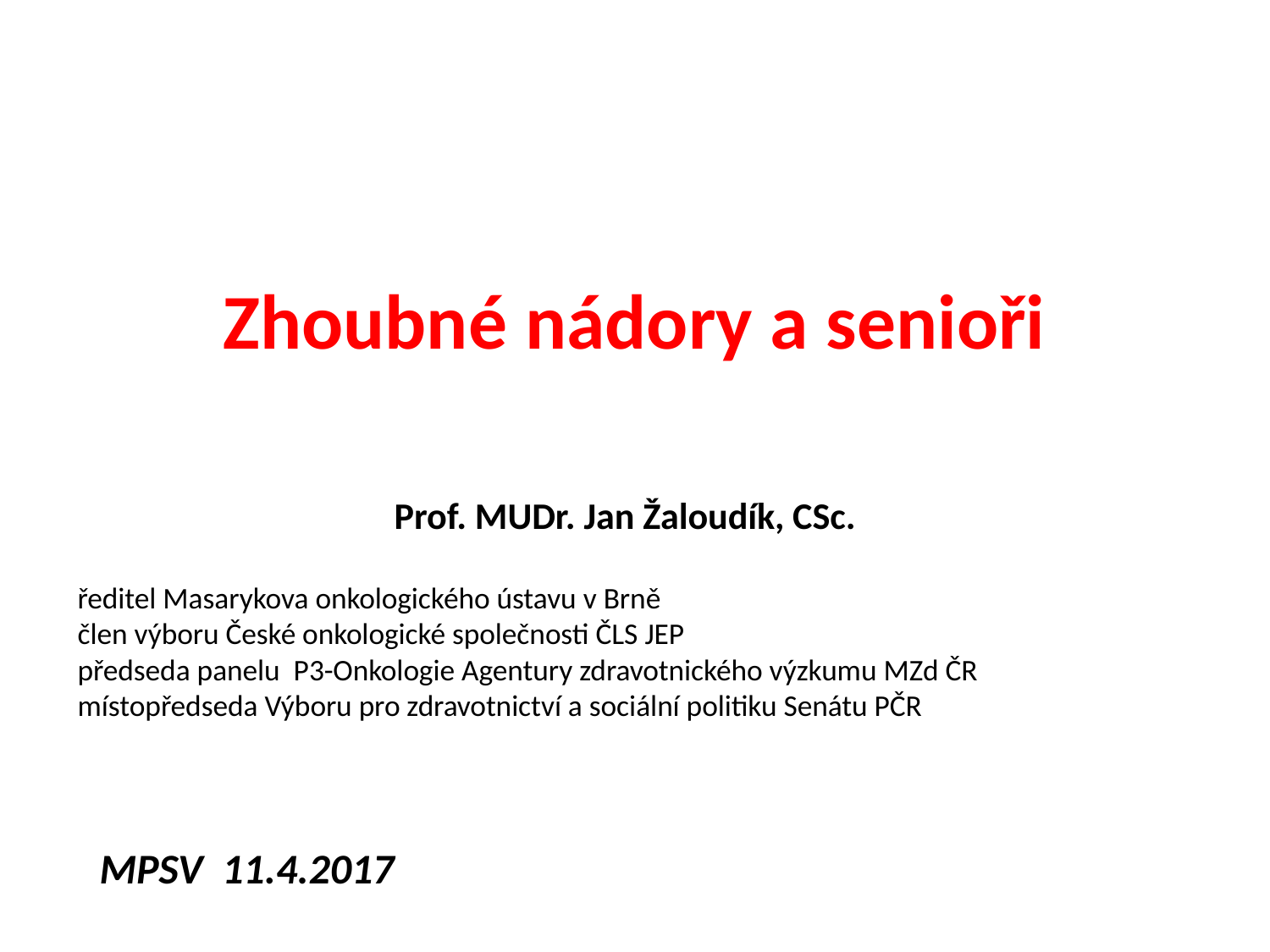

# Zhoubné nádory a senioři
Prof. MUDr. Jan Žaloudík, CSc.
ředitel Masarykova onkologického ústavu v Brně
člen výboru České onkologické společnosti ČLS JEP
předseda panelu  P3-Onkologie Agentury zdravotnického výzkumu MZd ČR
místopředseda Výboru pro zdravotnictví a sociální politiku Senátu PČR
MPSV  11.4.2017